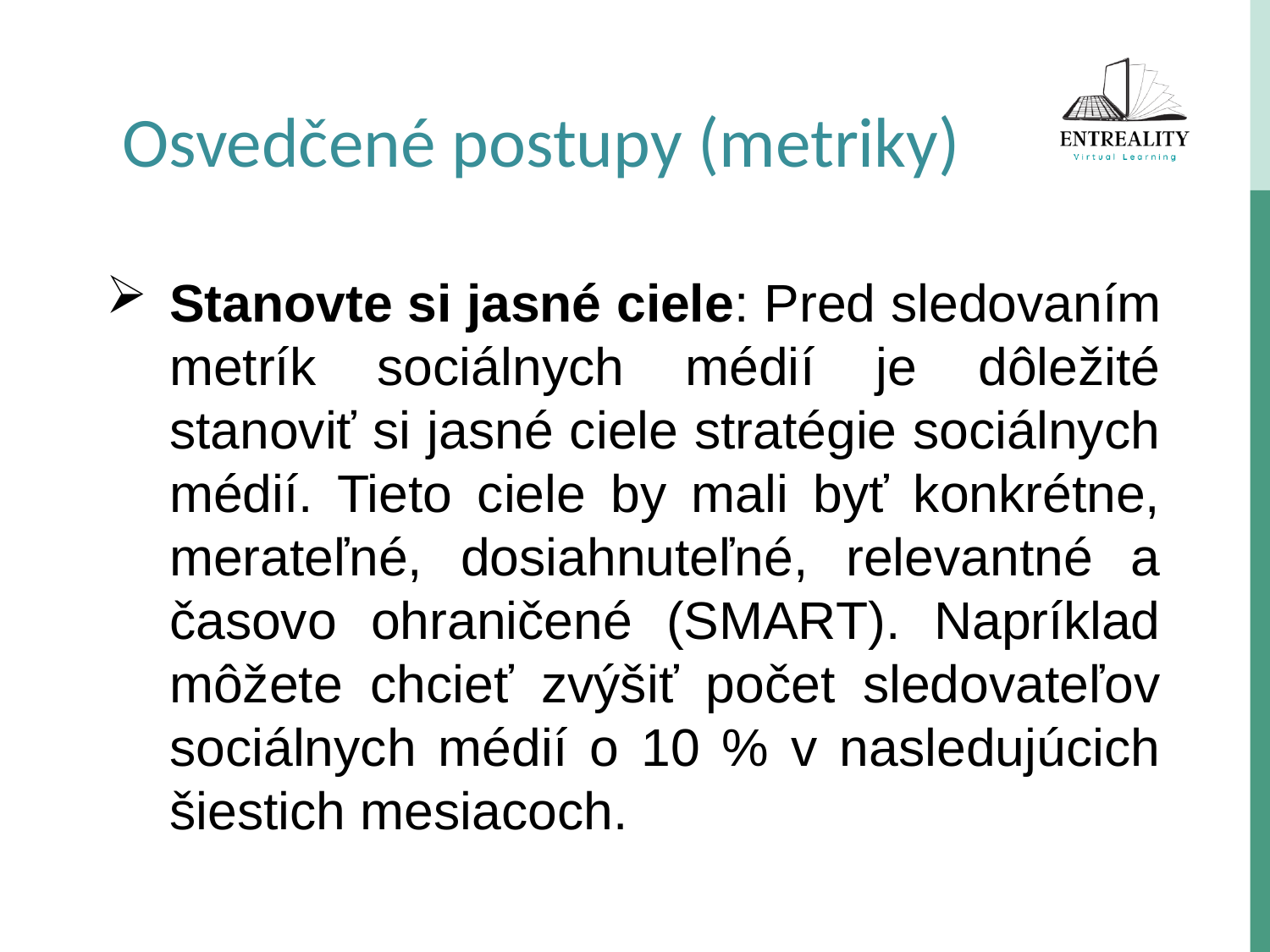

Osvedčené postupy (metriky)
Stanovte si jasné ciele: Pred sledovaním metrík sociálnych médií je dôležité stanoviť si jasné ciele stratégie sociálnych médií. Tieto ciele by mali byť konkrétne, merateľné, dosiahnuteľné, relevantné a časovo ohraničené (SMART). Napríklad môžete chcieť zvýšiť počet sledovateľov sociálnych médií o 10 % v nasledujúcich šiestich mesiacoch.